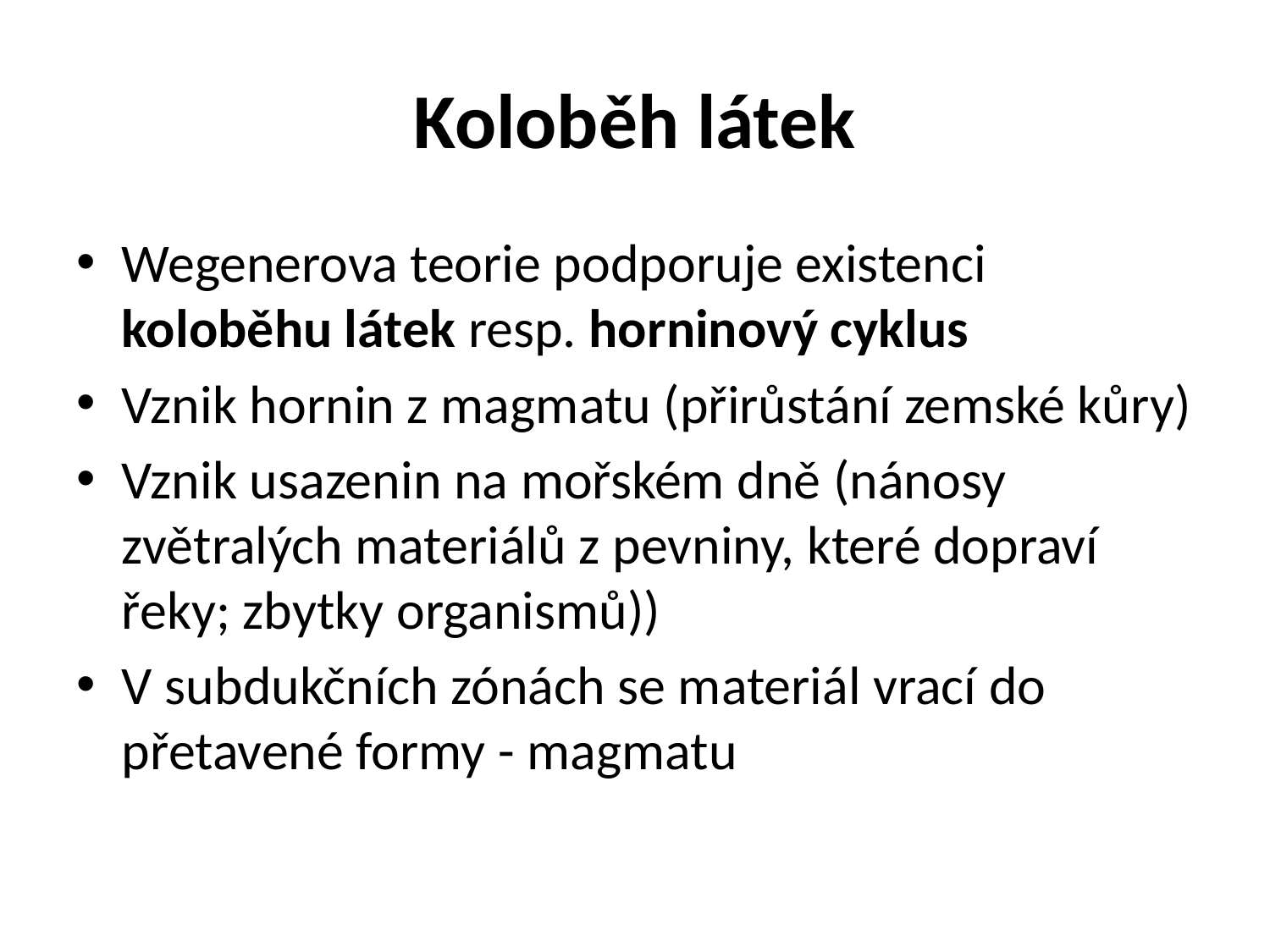

# Koloběh látek
Wegenerova teorie podporuje existenci koloběhu látek resp. horninový cyklus
Vznik hornin z magmatu (přirůstání zemské kůry)
Vznik usazenin na mořském dně (nánosy zvětralých materiálů z pevniny, které dopraví řeky; zbytky organismů))
V subdukčních zónách se materiál vrací do přetavené formy - magmatu